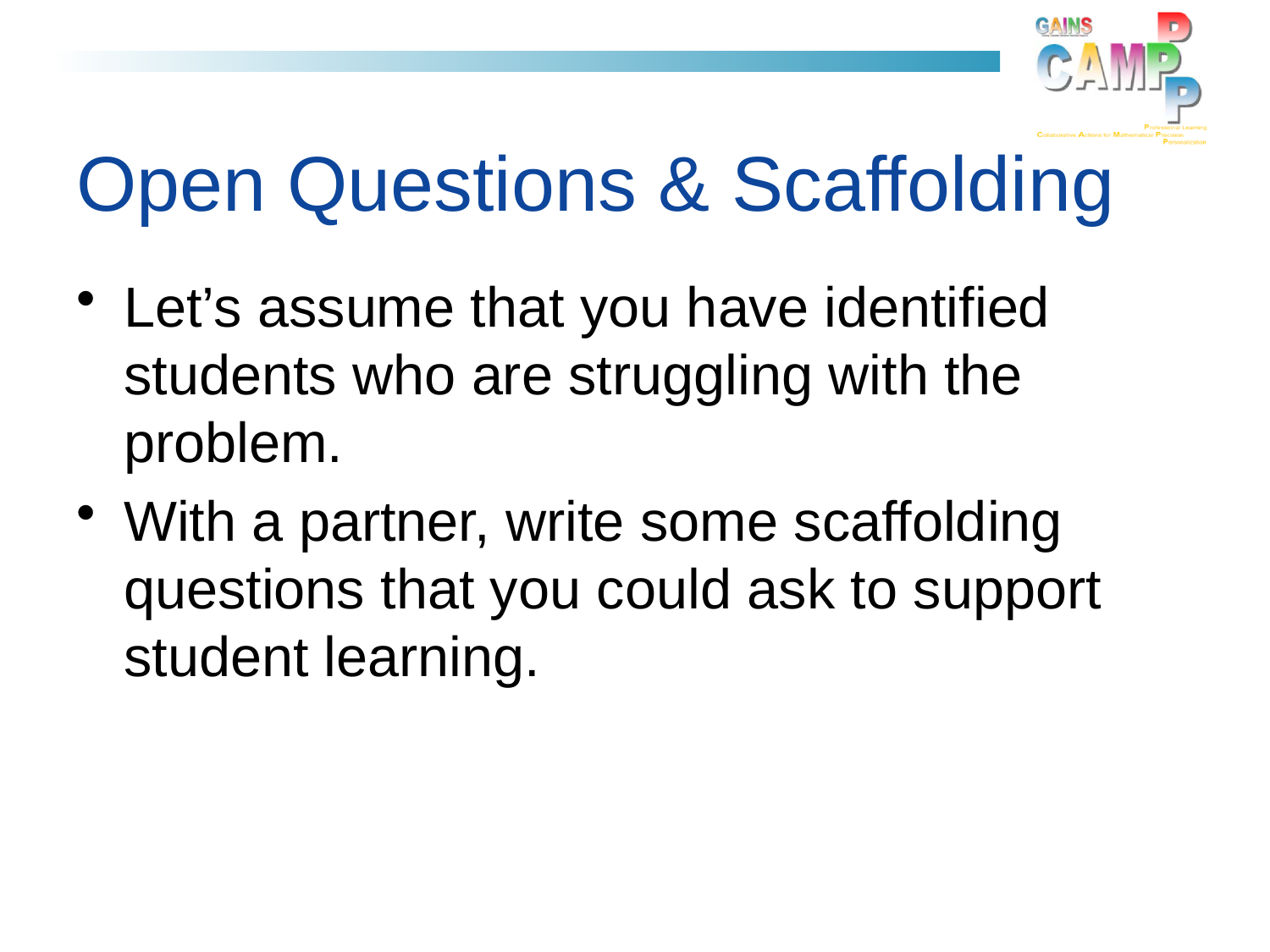

# Open Questions & Scaffolding
Let’s assume that you have identified students who are struggling with the problem.
With a partner, write some scaffolding questions that you could ask to support student learning.